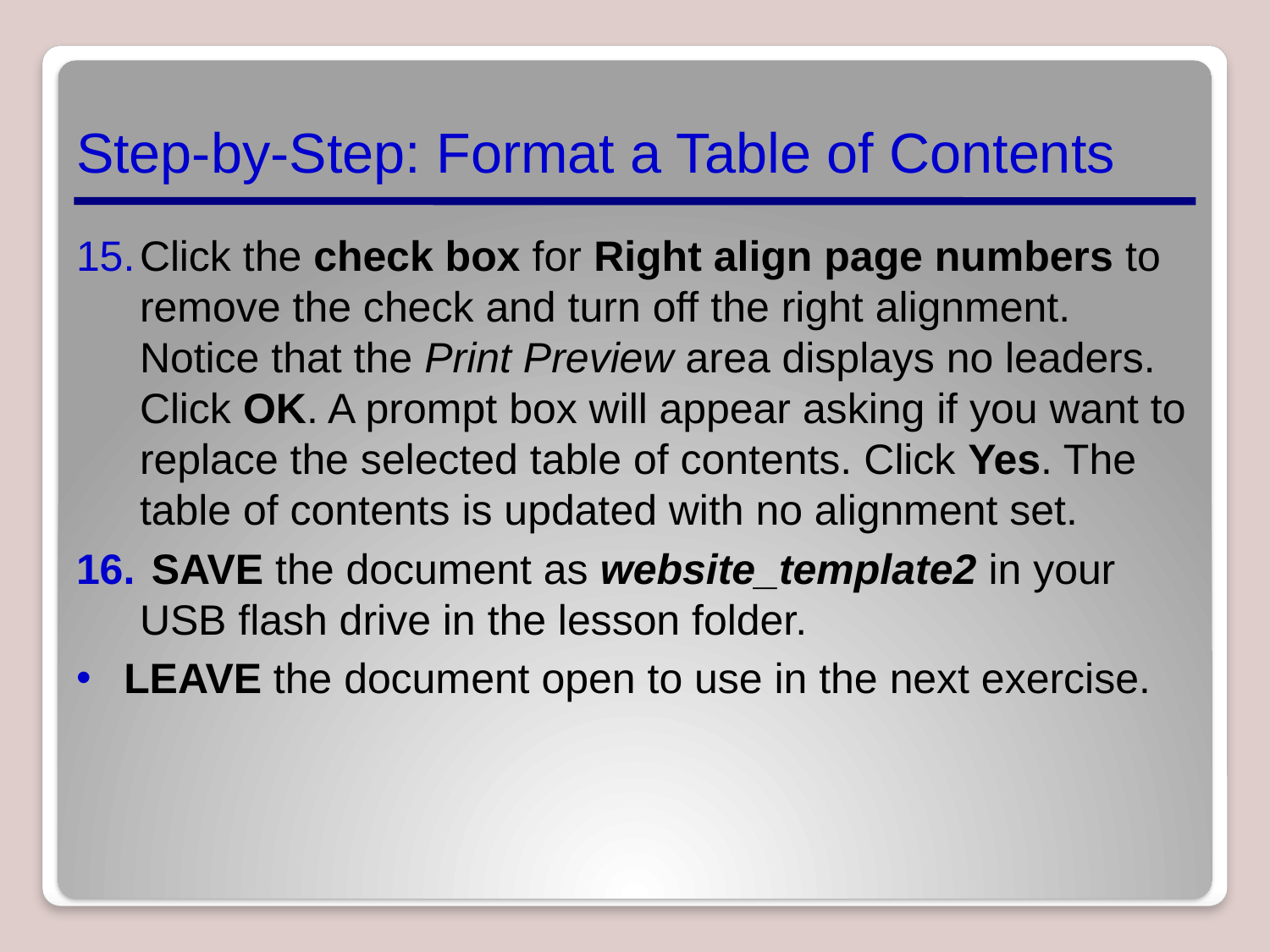

# Step-by-Step: Format a Table of Contents
Click the check box for Right align page numbers to remove the check and turn off the right alignment. Notice that the Print Preview area displays no leaders. Click OK. A prompt box will appear asking if you want to replace the selected table of contents. Click Yes. The table of contents is updated with no alignment set.
 SAVE the document as website_template2 in your USB flash drive in the lesson folder.
LEAVE the document open to use in the next exercise.